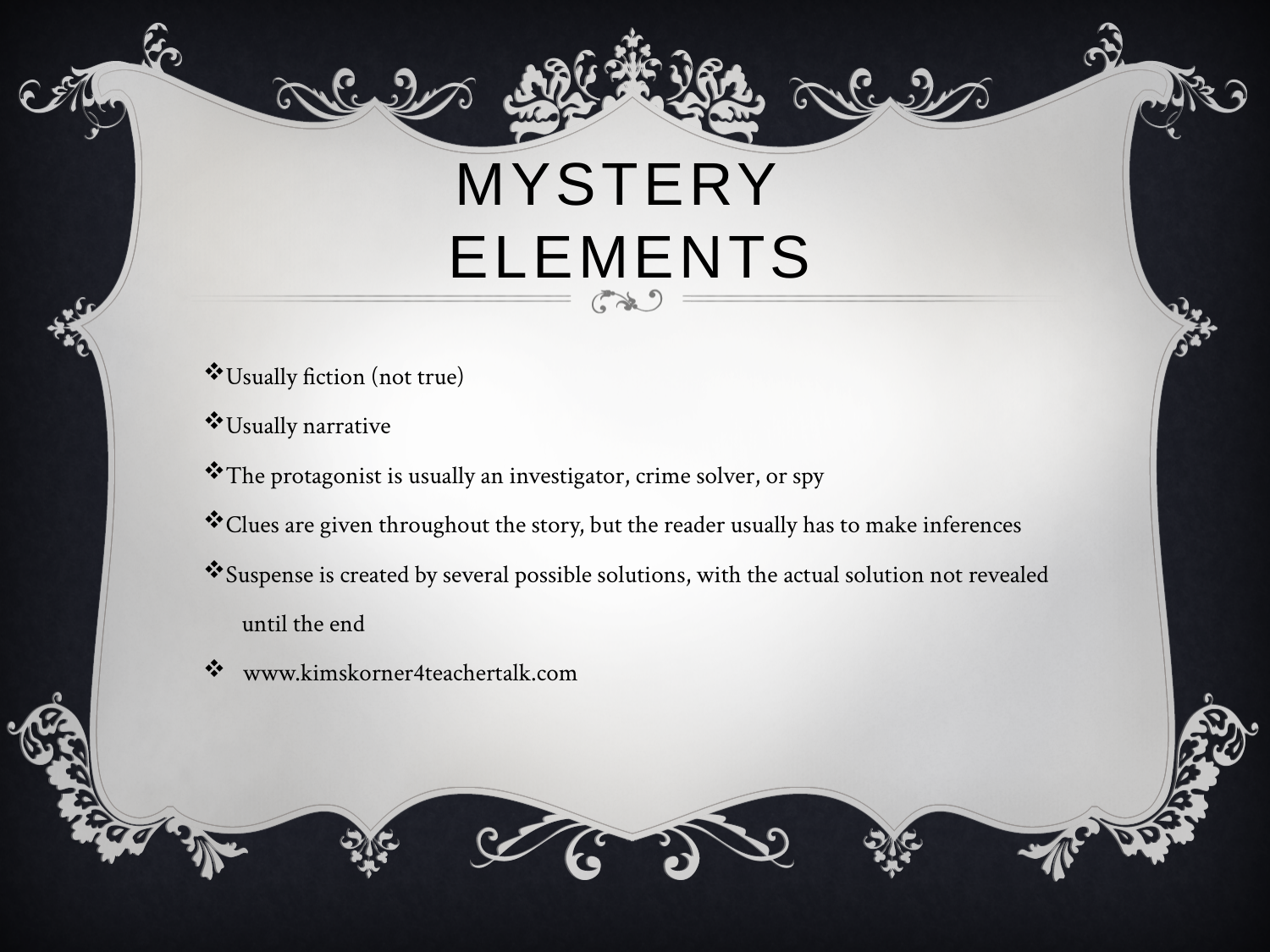

# Mystery Elements
Usually fiction (not true)
Usually narrative
The protagonist is usually an investigator, crime solver, or spy
Clues are given throughout the story, but the reader usually has to make inferences
Suspense is created by several possible solutions, with the actual solution not revealed
       until the end
www.kimskorner4teachertalk.com